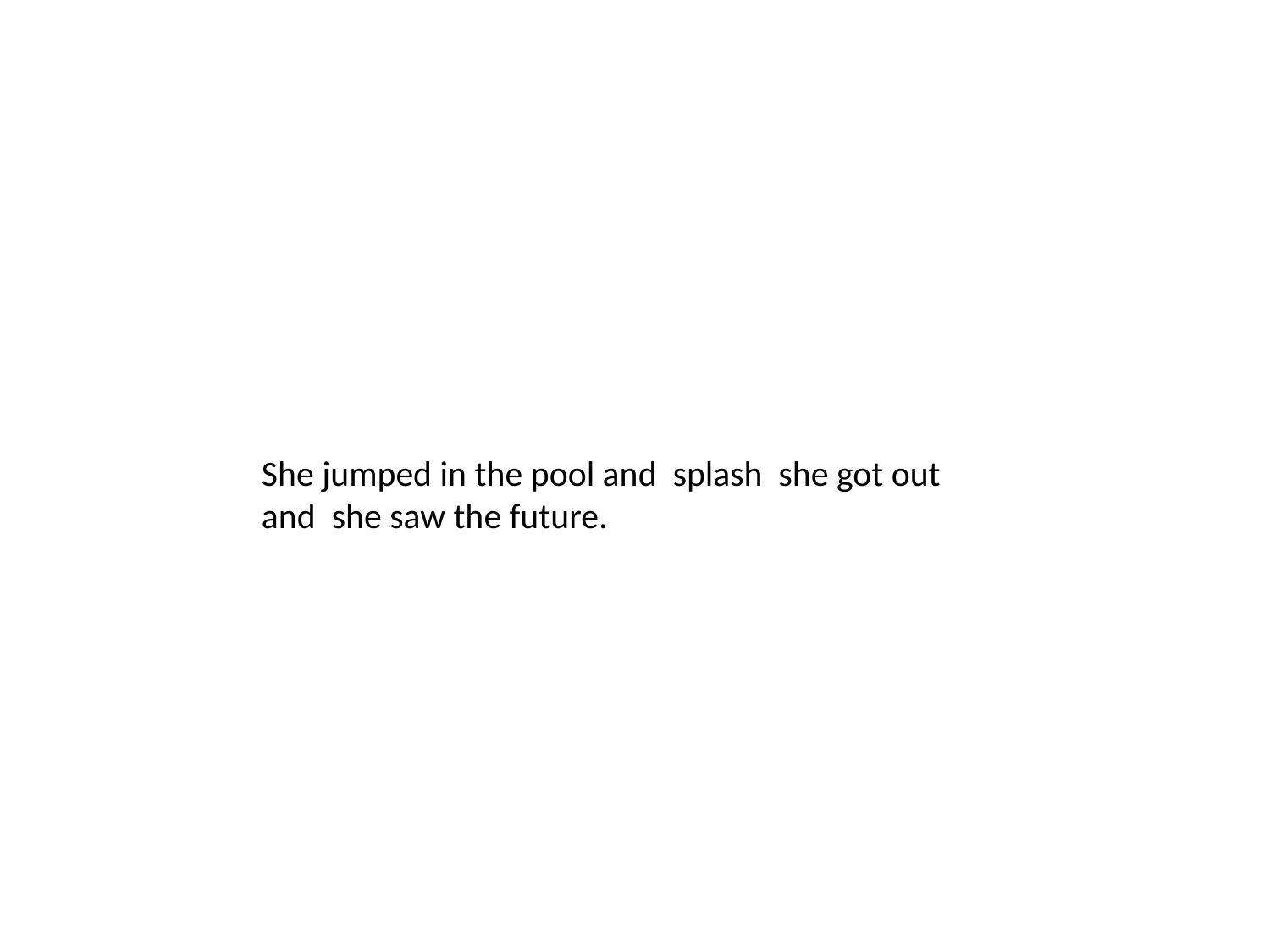

She jumped in the pool and  splash  she got out and  she saw the future.